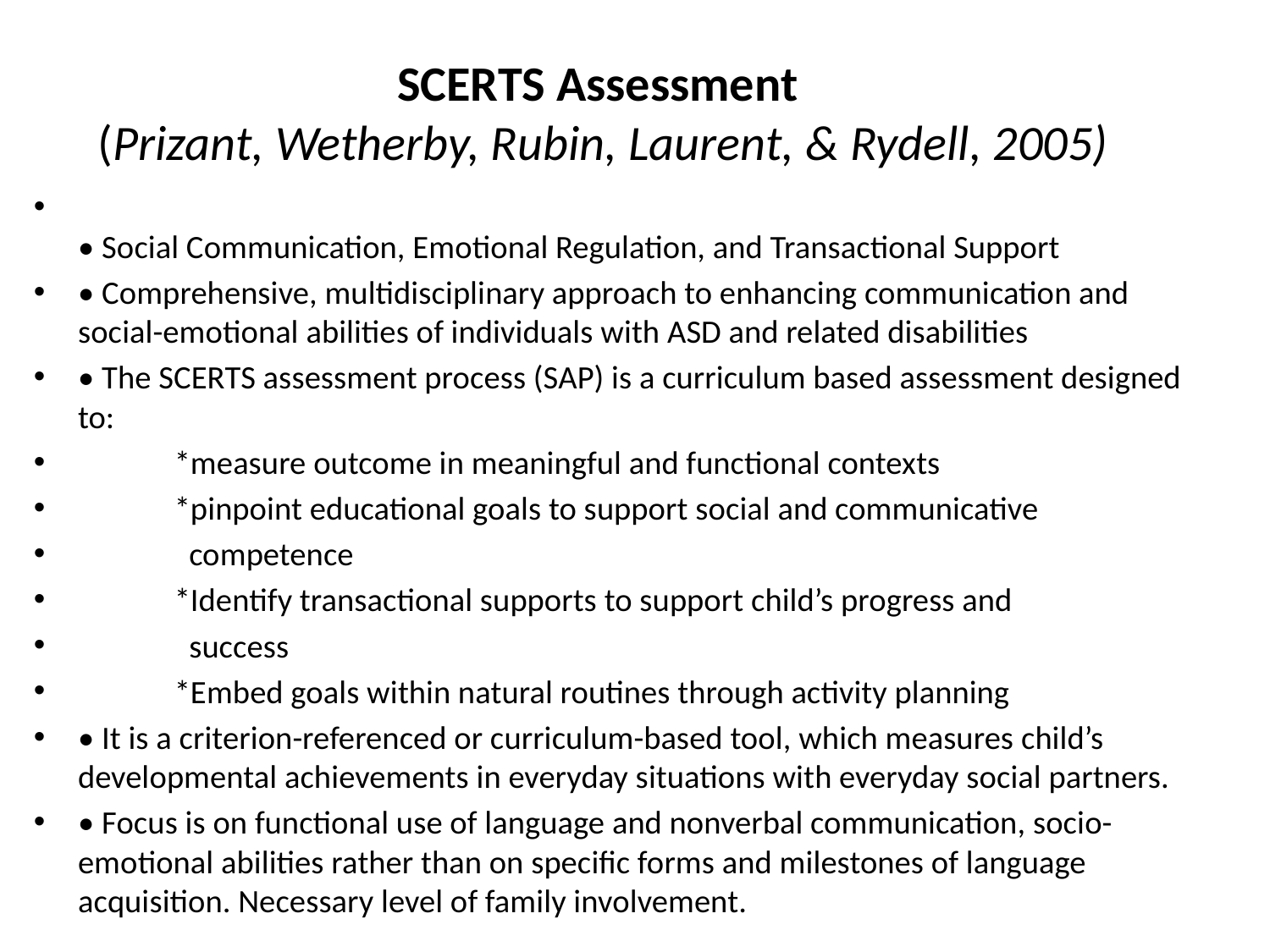

# SCERTS Assessment  (Prizant, Wetherby, Rubin, Laurent, & Rydell, 2005)
• Social Communication, Emotional Regulation, and Transactional Support
• Comprehensive, multidisciplinary approach to enhancing communication and social-emotional abilities of individuals with ASD and related disabilities
• The SCERTS assessment process (SAP) is a curriculum based assessment designed to:
             *measure outcome in meaningful and functional contexts
             *pinpoint educational goals to support social and communicative
               competence
             *Identify transactional supports to support child’s progress and
               success
             *Embed goals within natural routines through activity planning
• It is a criterion-referenced or curriculum-based tool, which measures child’s developmental achievements in everyday situations with everyday social partners.
• Focus is on functional use of language and nonverbal communication, socio-emotional abilities rather than on specific forms and milestones of language acquisition. Necessary level of family involvement.